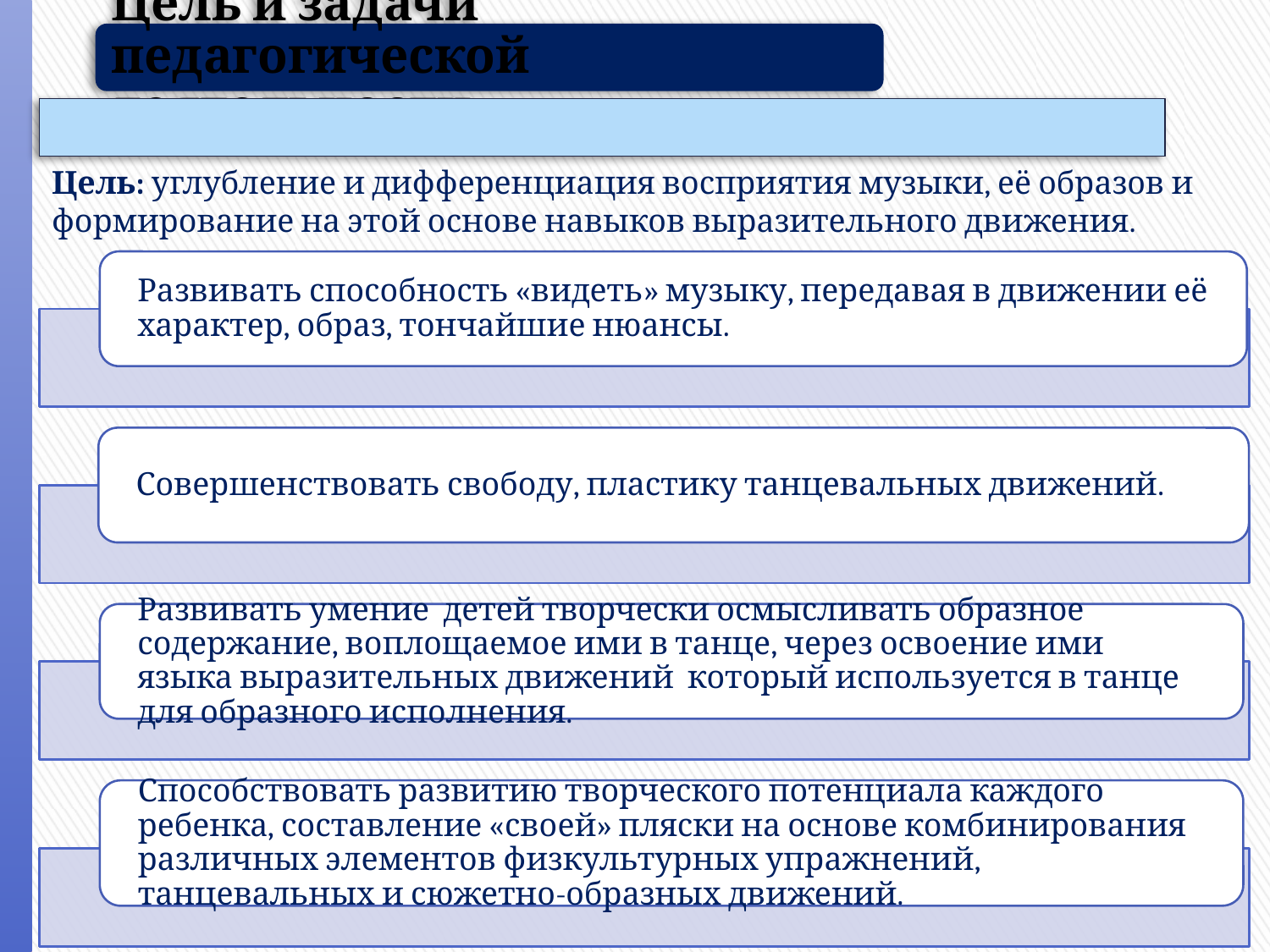

Цель и задачи педагогической деятельности
Цель: углубление и дифференциация восприятия музыки, её образов и формирование на этой основе навыков выразительного движения.
Развивать способность «видеть» музыку, передавая в движении её характер, образ, тончайшие нюансы.
Совершенствовать свободу, пластику танцевальных движений.
Развивать умение  детей творчески осмысливать образное содержание, воплощаемое ими в танце, через освоение ими языка выразительных движений  который используется в танце для образного исполнения.
Способствовать развитию творческого потенциала каждого ребенка, составление «своей» пляски на основе комбинирования различных элементов физкультурных упражнений, танцевальных и сюжетно-образных движений.